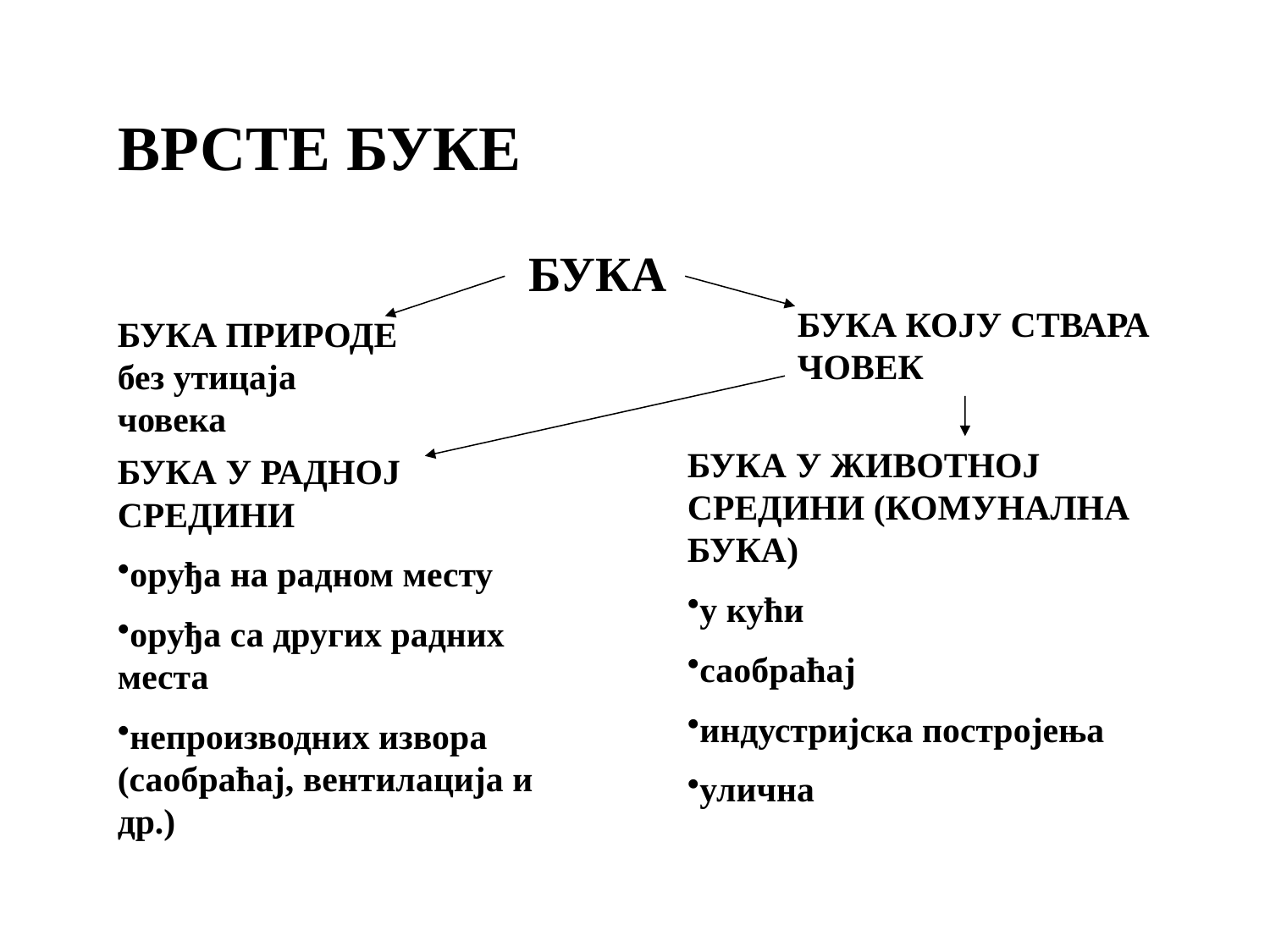

ВРСТЕ БУКЕ
БУКА

БУКА КОЈУ СТВАРА ЧОВЕК
БУКА ПРИРОДЕ без утицаја човека

БУКА У ЖИВОТНОЈ СРЕДИНИ (КОМУНАЛНА БУКА)
у кући
саобраћај
индустријска постројења
улична
БУКА У РАДНОЈ СРЕДИНИ
оруђа на радном месту
оруђа са других радних места
непроизводних извора (саобраћај, вентилација и др.)